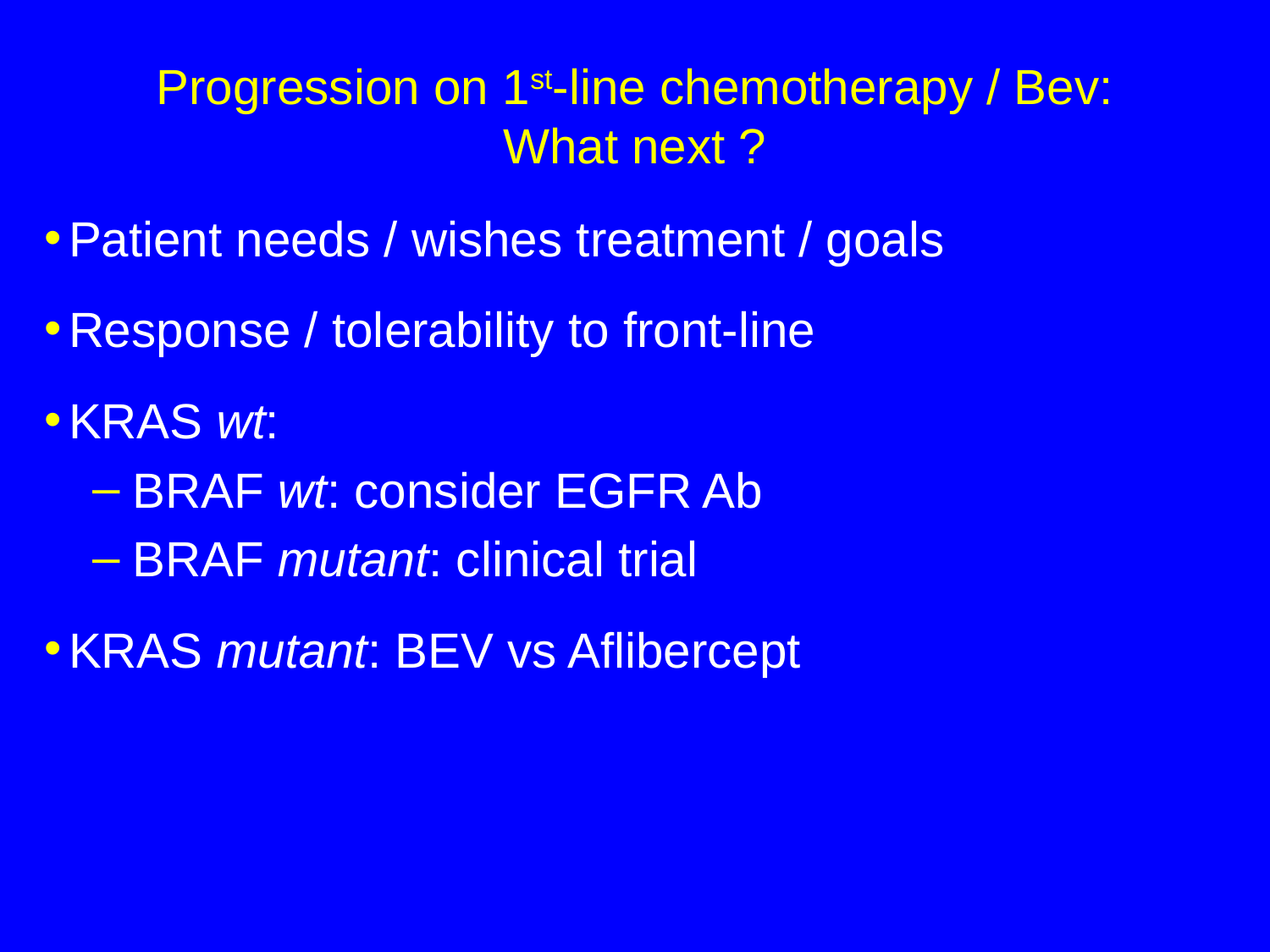

# Progression on 1st-line chemotherapy / Bev: What next ?
Patient needs / wishes treatment / goals
Response / tolerability to front-line
KRAS wt:
BRAF wt: consider EGFR Ab
BRAF mutant: clinical trial
KRAS mutant: BEV vs Aflibercept